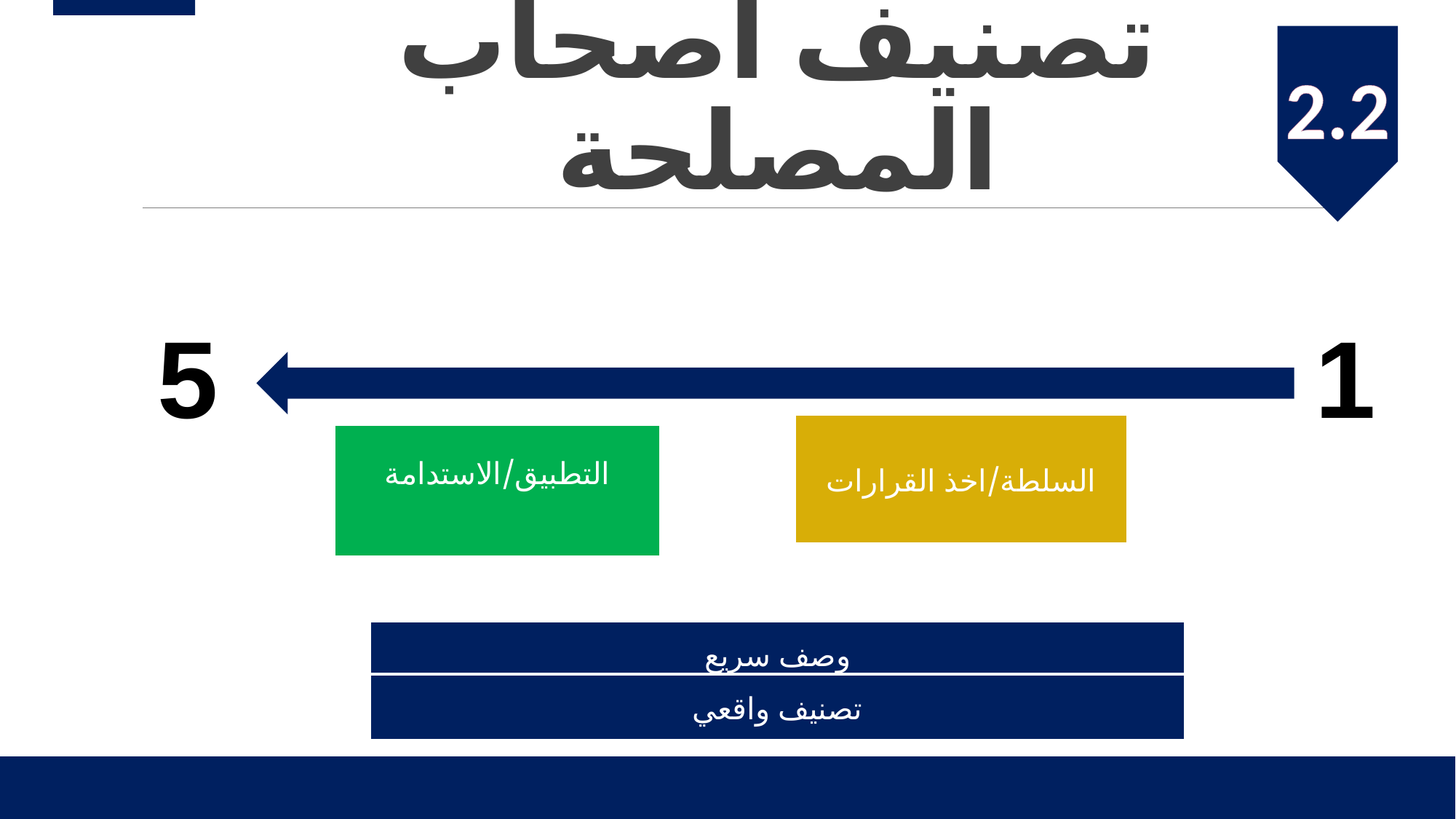

# تصنيف أصحاب المصلحة
2.2

5
1

السلطة/اخذ القرارات
التطبيق/الاستدامة

وصف سريع
تصنيف واقعي